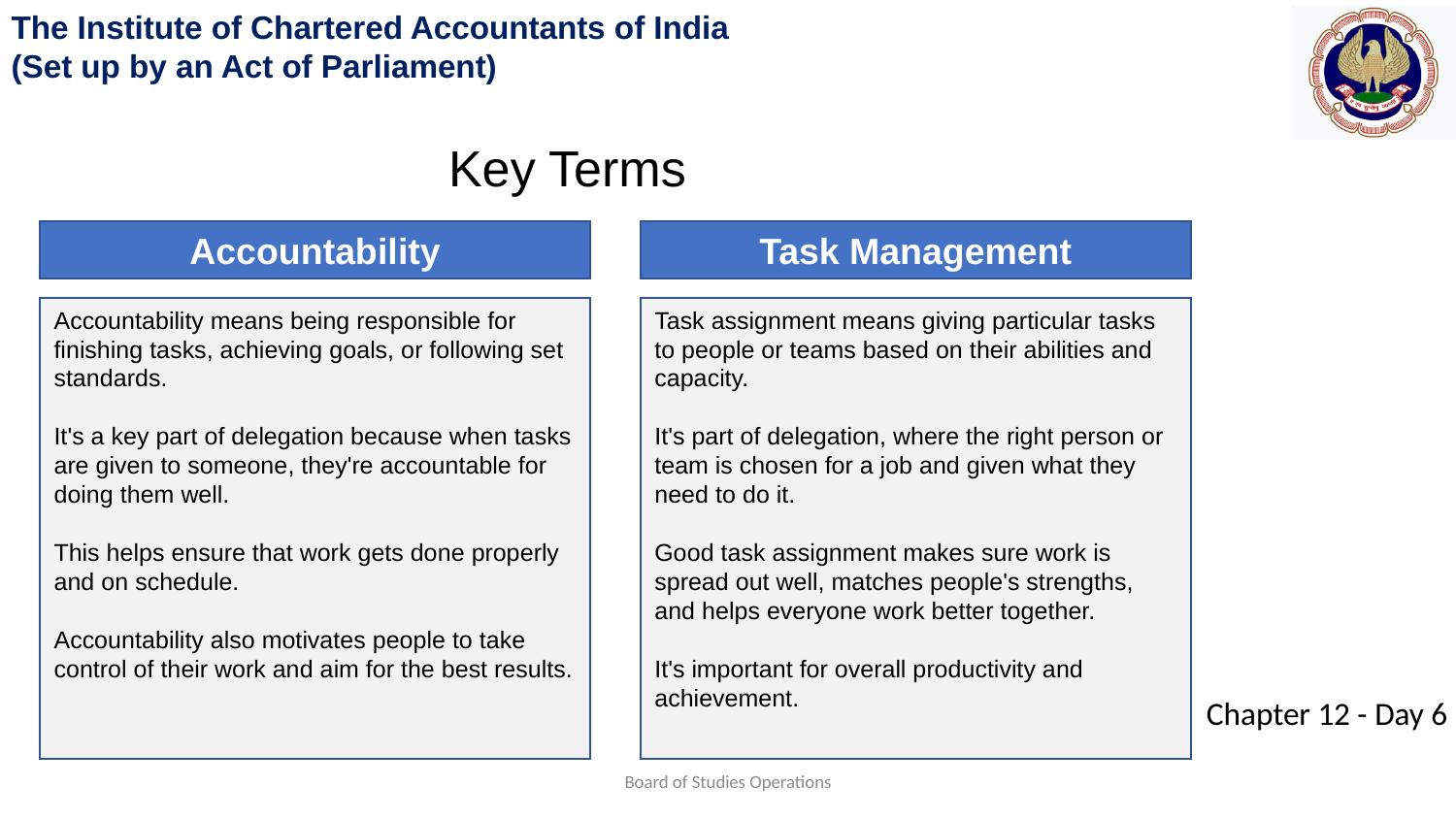

Key Terms
Accountability
Task Management
Accountability means being responsible for finishing tasks, achieving goals, or following set standards.

It's a key part of delegation because when tasks are given to someone, they're accountable for doing them well.

This helps ensure that work gets done properly and on schedule.

Accountability also motivates people to take control of their work and aim for the best results.
Task assignment means giving particular tasks to people or teams based on their abilities and capacity.

It's part of delegation, where the right person or team is chosen for a job and given what they need to do it.

Good task assignment makes sure work is spread out well, matches people's strengths, and helps everyone work better together.

It's important for overall productivity and achievement.
Board of Studies Operations